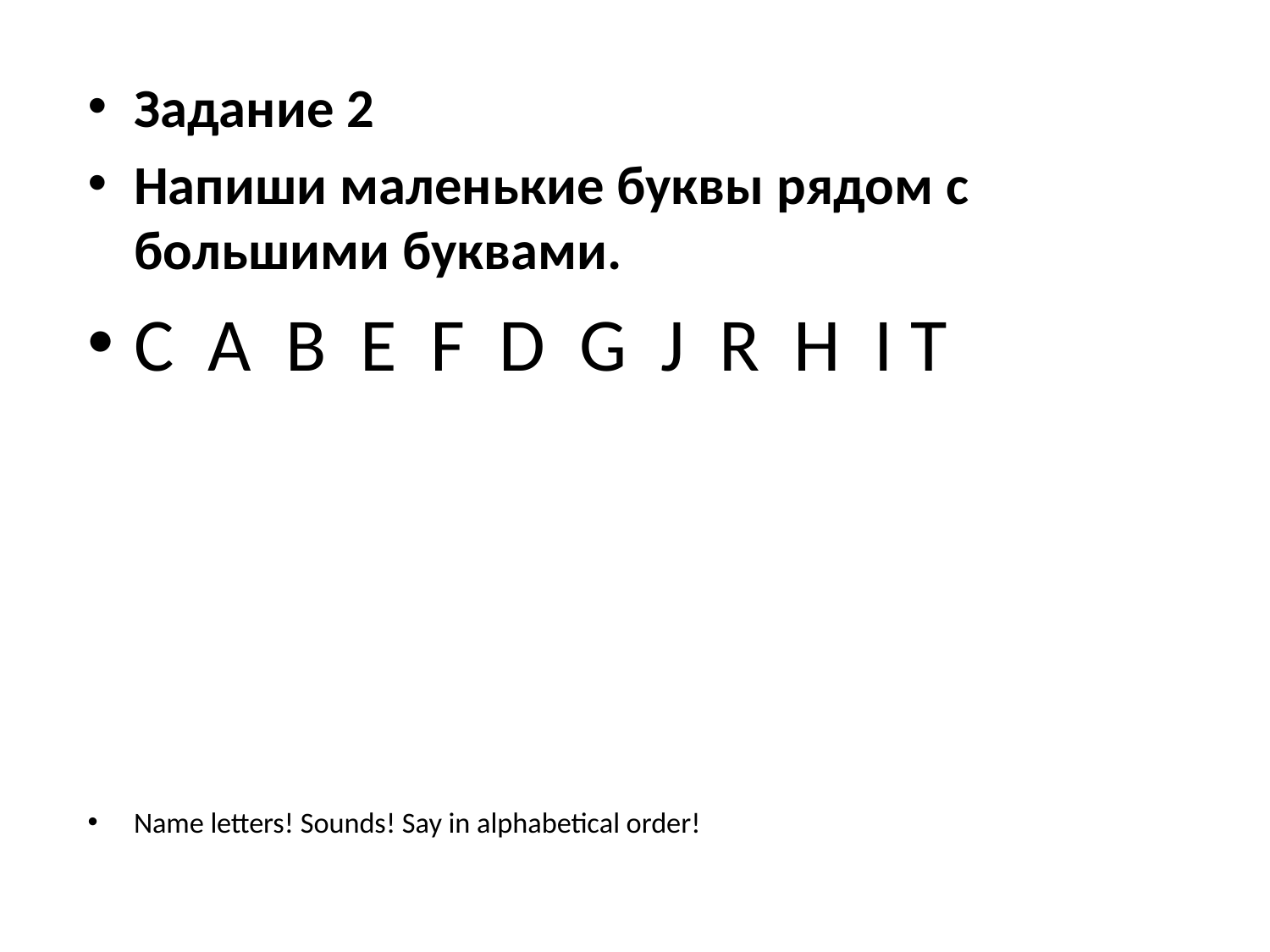

Задание 2
Напиши маленькие буквы рядом с большими буквами.
C  A  B  E  F  D  G  J  R  H  I T

Name letters! Sounds! Say in alphabetical order!